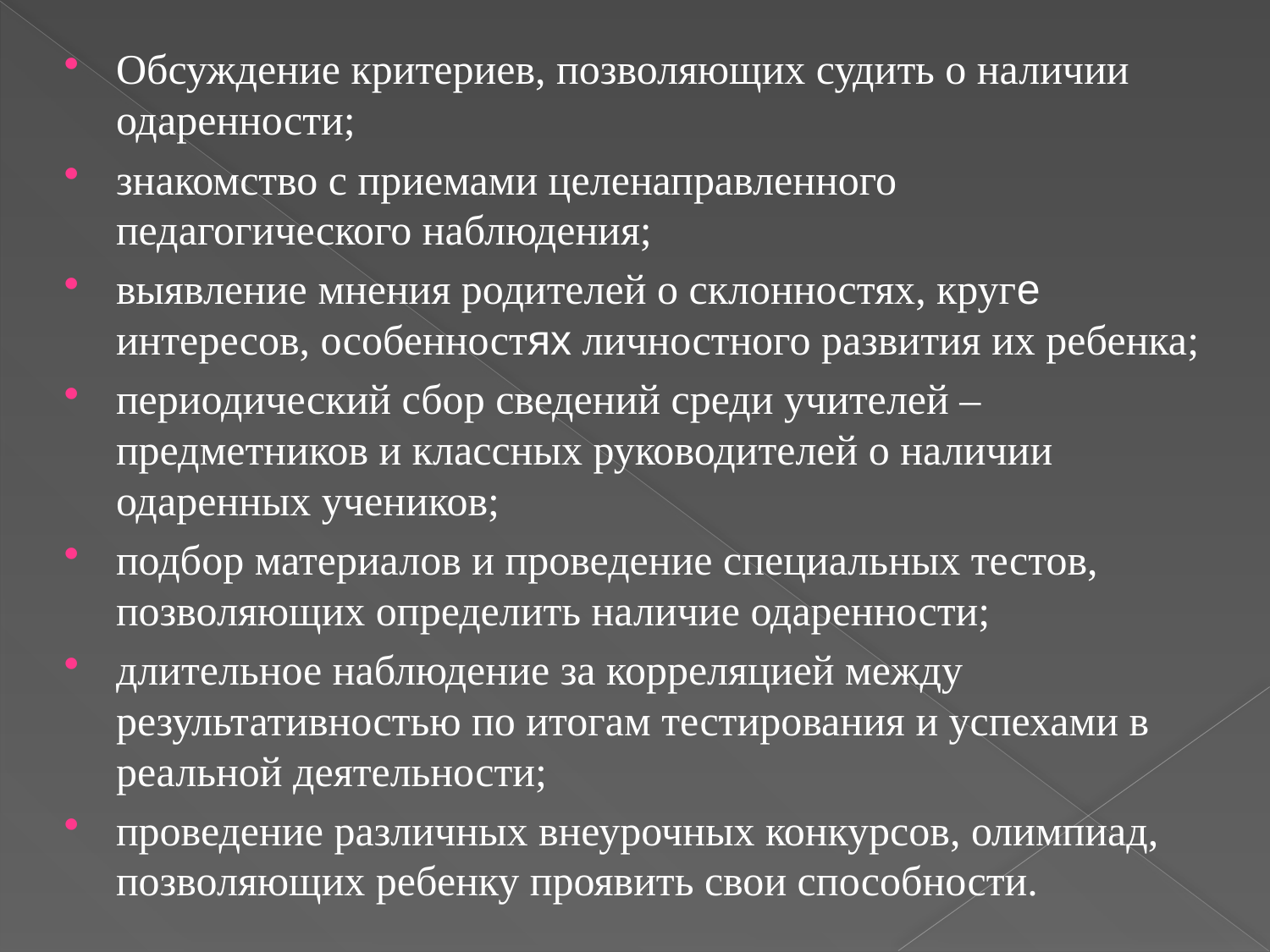

Обсуждение критериев, позволяющих судить о наличии одаренности;
знакомство с приемами целенаправленного педагогического наблюдения;
выявление мнения родителей о склонностях, круге интересов, особенностях личностного развития их ребенка;
периодический сбор сведений среди учителей – предметников и классных руководителей о наличии одаренных учеников;
подбор материалов и проведение специальных тестов, позволяющих определить наличие одаренности;
длительное наблюдение за корреляцией между результативностью по итогам тестирования и успехами в реальной деятельности;
проведение различных внеурочных конкурсов, олимпиад, позволяющих ребенку проявить свои способности.